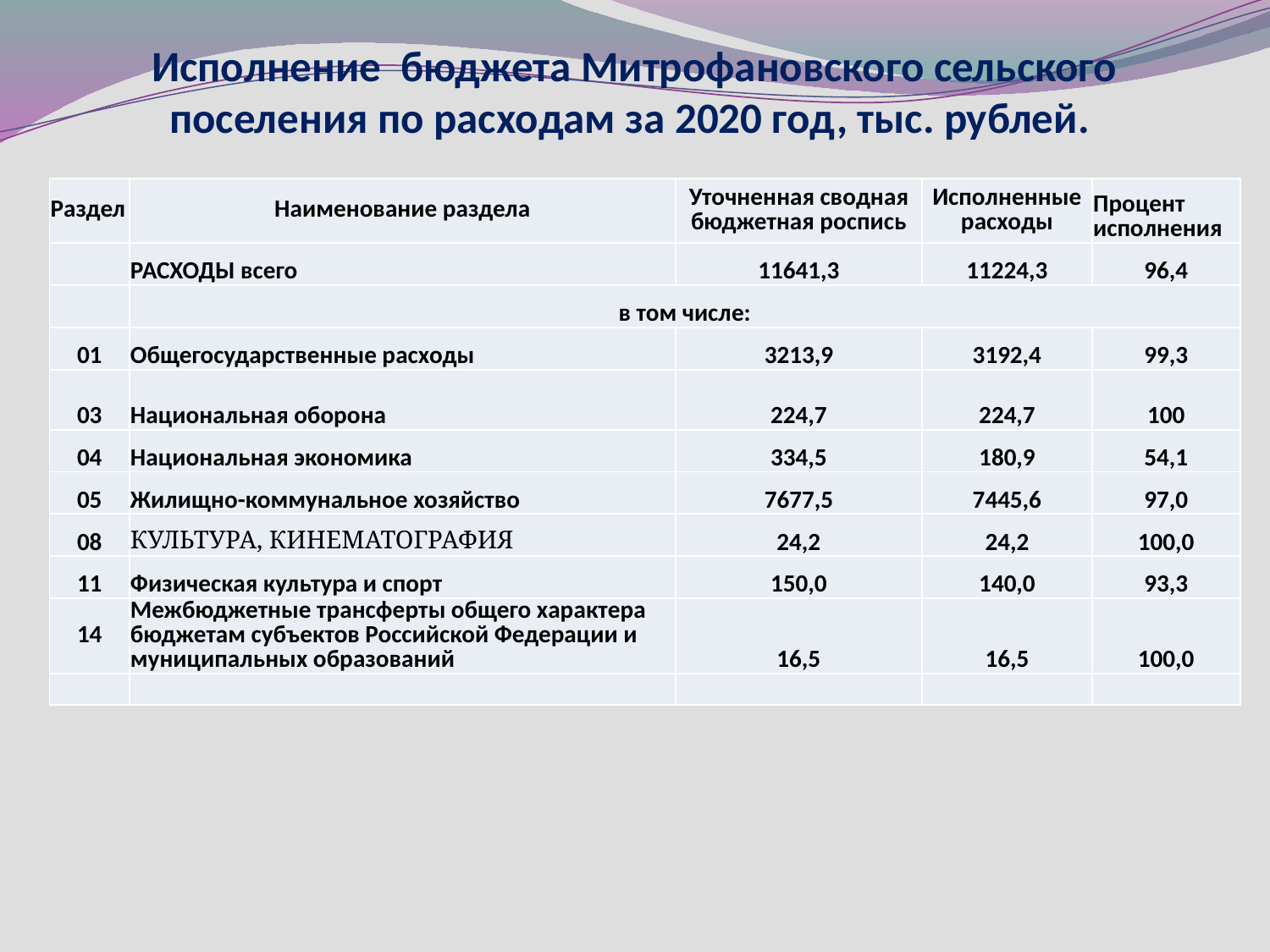

# Исполнение  бюджета Митрофановского сельского поселения по расходам за 2020 год, тыс. рублей.
| Раздел | Наименование раздела | Уточненная сводная бюджетная роспись | Исполненные расходы | Процент исполнения |
| --- | --- | --- | --- | --- |
|  | РАСХОДЫ всего | 11641,3 | 11224,3 | 96,4 |
|  | в том числе: |  |  |  |
| 01 | Общегосударственные расходы | 3213,9 | 3192,4 | 99,3 |
| 03 | Национальная оборона | 224,7 | 224,7 | 100 |
| 04 | Национальная экономика | 334,5 | 180,9 | 54,1 |
| 05 | Жилищно-коммунальное хозяйство | 7677,5 | 7445,6 | 97,0 |
| 08 | КУЛЬТУРА, КИНЕМАТОГРАФИЯ | 24,2 | 24,2 | 100,0 |
| 11 | Физическая культура и спорт | 150,0 | 140,0 | 93,3 |
| 14 | Межбюджетные трансферты общего характера бюджетам субъектов Российской Федерации и муниципальных образований | 16,5 | 16,5 | 100,0 |
|  |  |  |  |  |